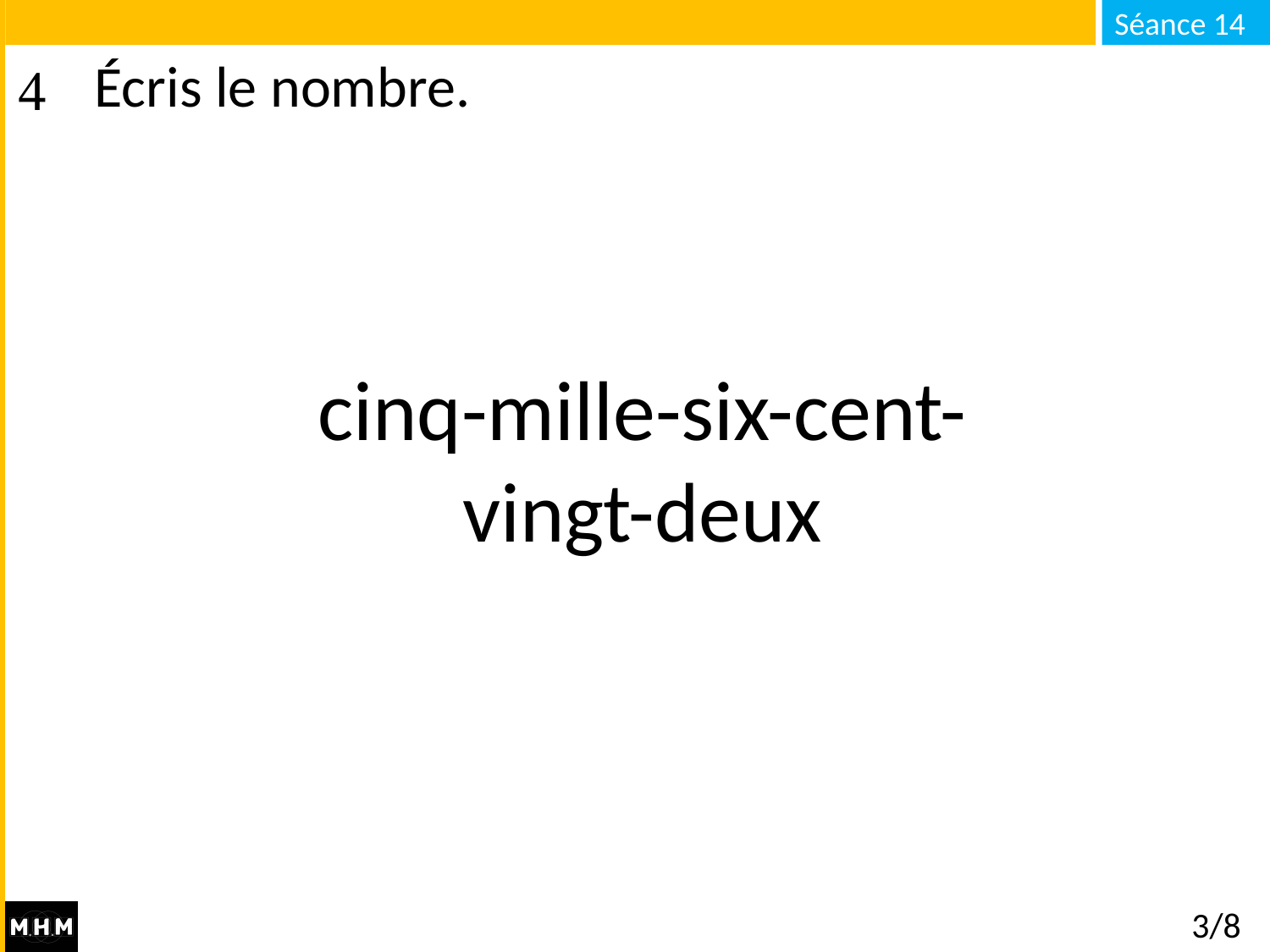

# Écris le nombre.
cinq-mille-six-cent-
vingt-deux
3/8